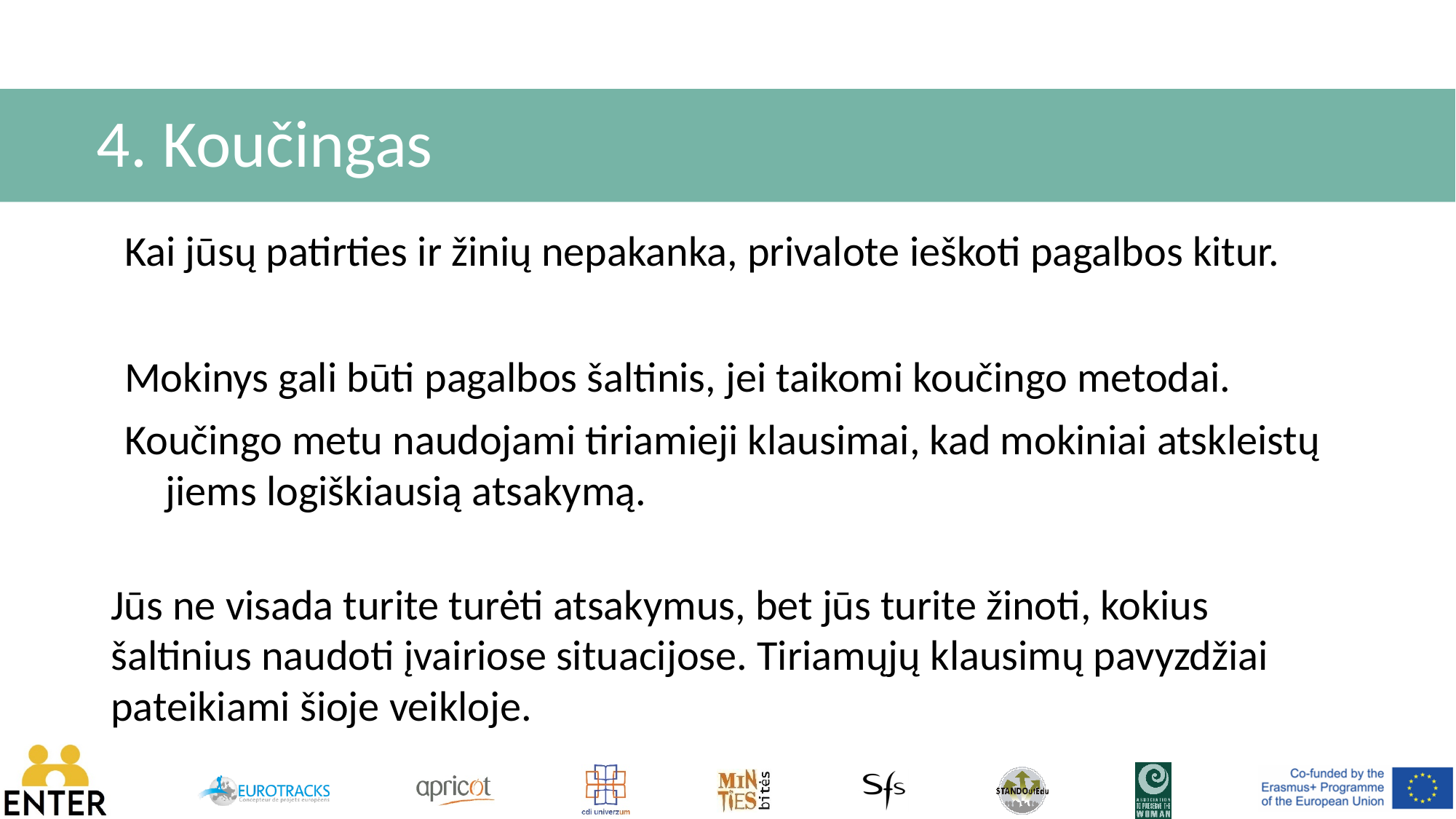

# 4. Koučingas
Kai jūsų patirties ir žinių nepakanka, privalote ieškoti pagalbos kitur.

Mokinys gali būti pagalbos šaltinis, jei taikomi koučingo metodai.
Koučingo metu naudojami tiriamieji klausimai, kad mokiniai atskleistų jiems logiškiausią atsakymą.

Jūs ne visada turite turėti atsakymus, bet jūs turite žinoti, kokius šaltinius naudoti įvairiose situacijose. Tiriamųjų klausimų pavyzdžiai pateikiami šioje veikloje.